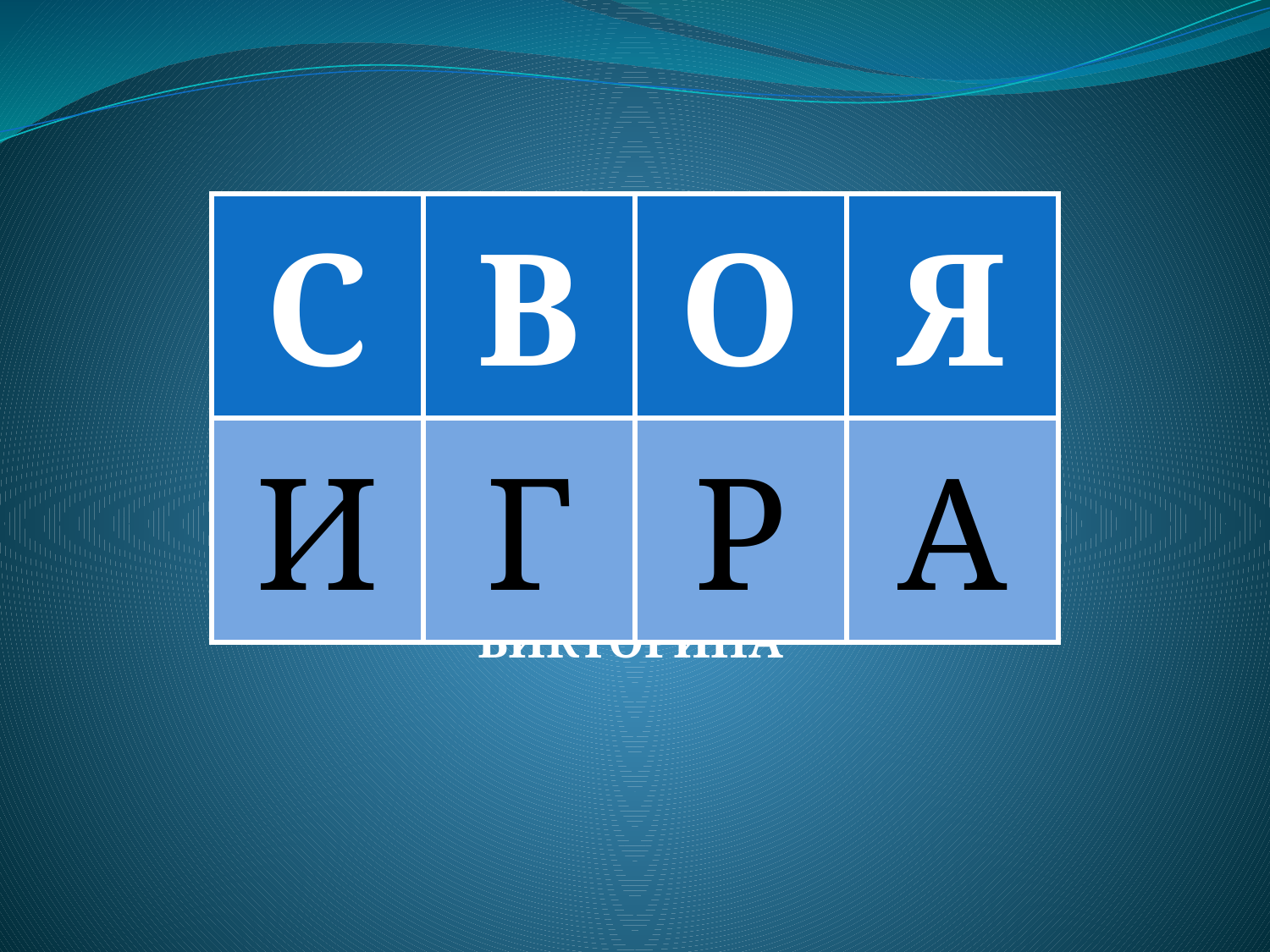

#
| С | В | О | Я |
| --- | --- | --- | --- |
| И | Г | Р | А |
ВИКТОРИНА